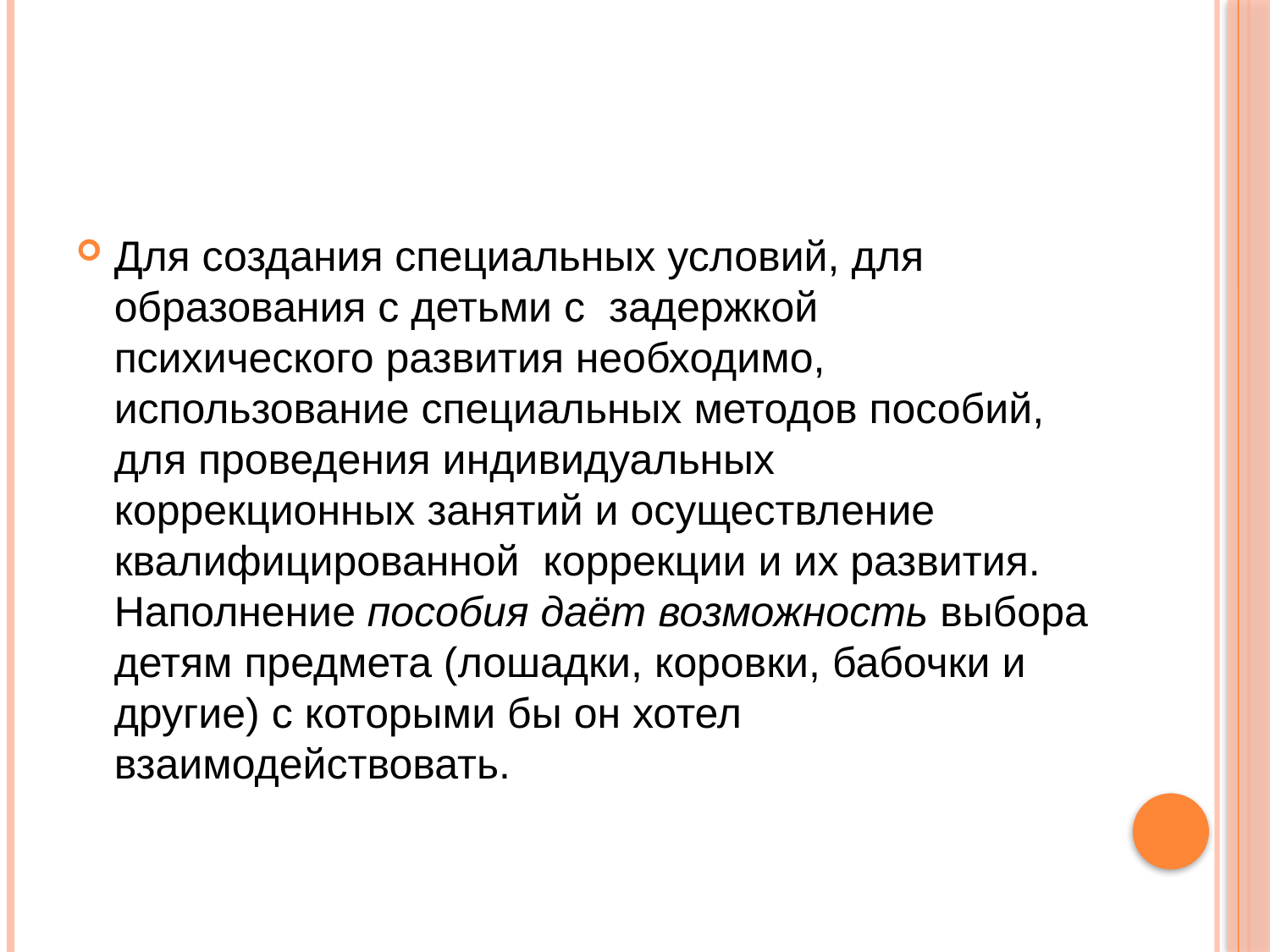

#
Для создания специальных условий, для образования с детьми с  задержкой психического развития необходимо, использование специальных методов пособий, для проведения индивидуальных коррекционных занятий и осуществление  квалифицированной  коррекции и их развития. Наполнение пособия даёт возможность выбора детям предмета (лошадки, коровки, бабочки и другие) с которыми бы он хотел взаимодействовать.